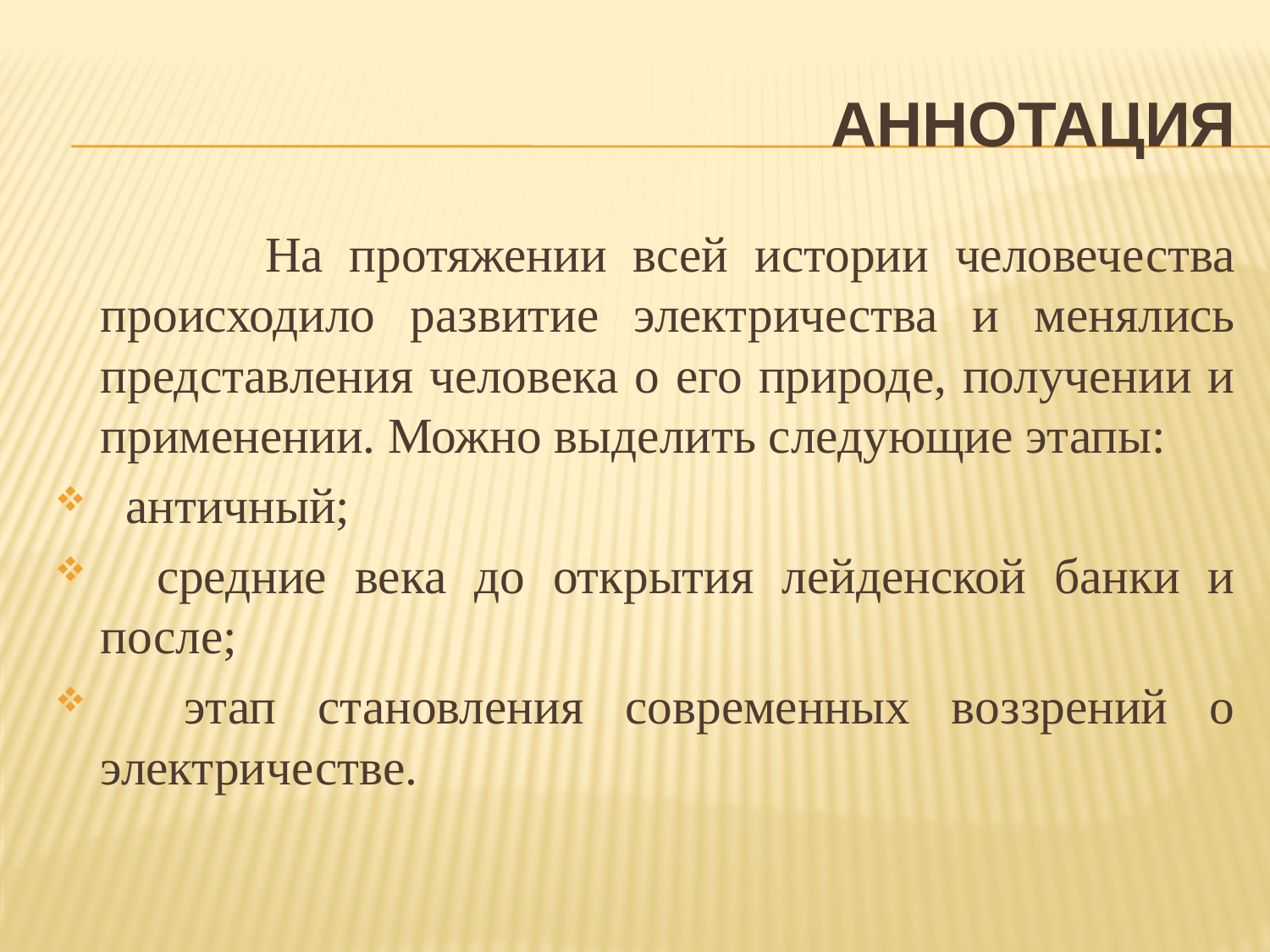

# АННОТАЦИЯ
        На протяжении всей истории человечества происходило развитие электричества и менялись представления человека о его природе, получении и применении. Можно выделить следующие этапы:
  античный;
  средние века до открытия лейденской банки и после;
  этап становления современных воззрений о электричестве.